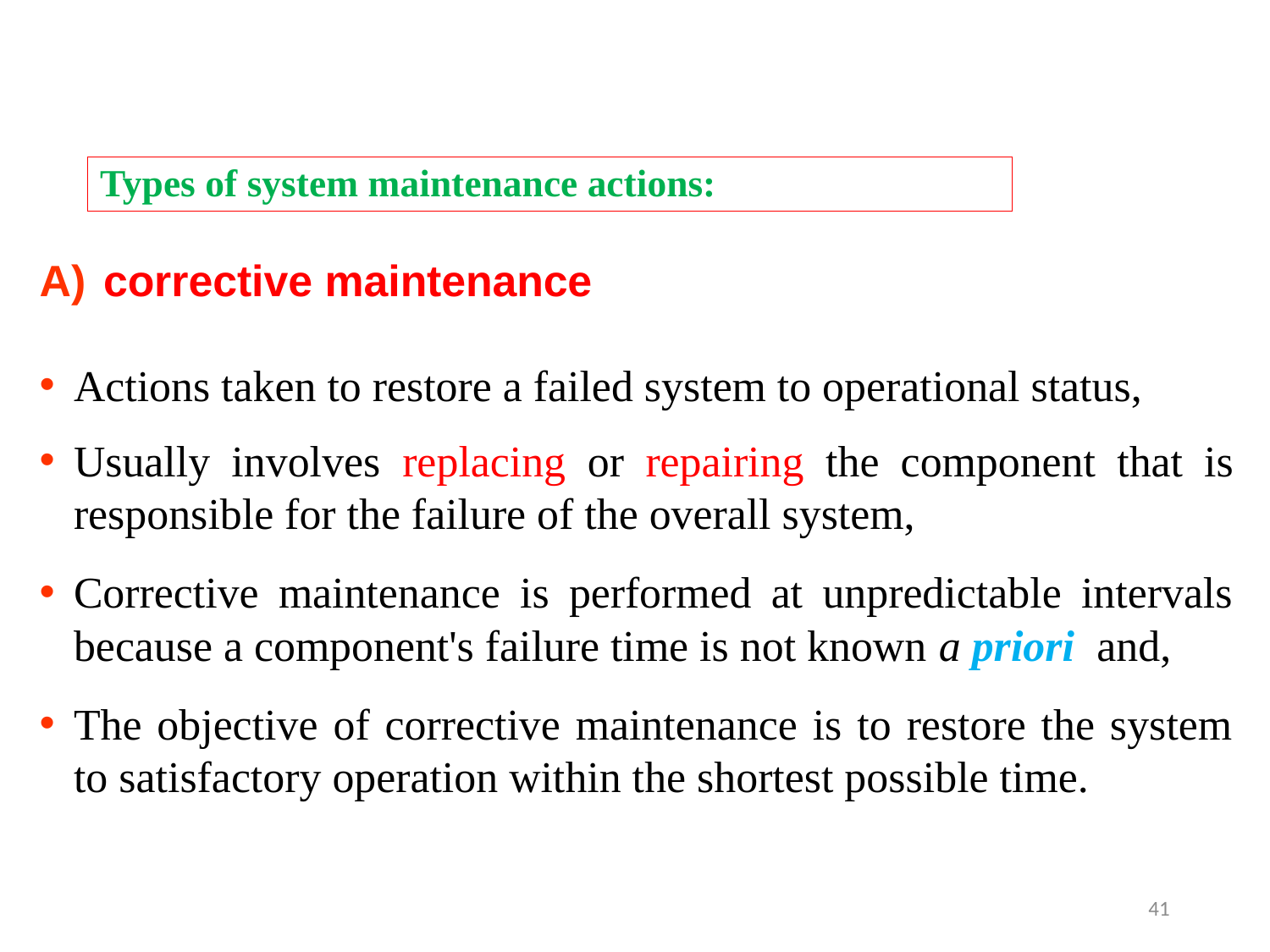

# Types of system maintenance actions:
 corrective maintenance

Actions taken to restore a failed system to operational status,

Usually involves replacing or repairing the component that is responsible for the failure of the overall system,

Corrective maintenance is performed at unpredictable intervals because a component's failure time is not known a priori  and,

The objective of corrective maintenance is to restore the system to satisfactory operation within the shortest possible time.

41